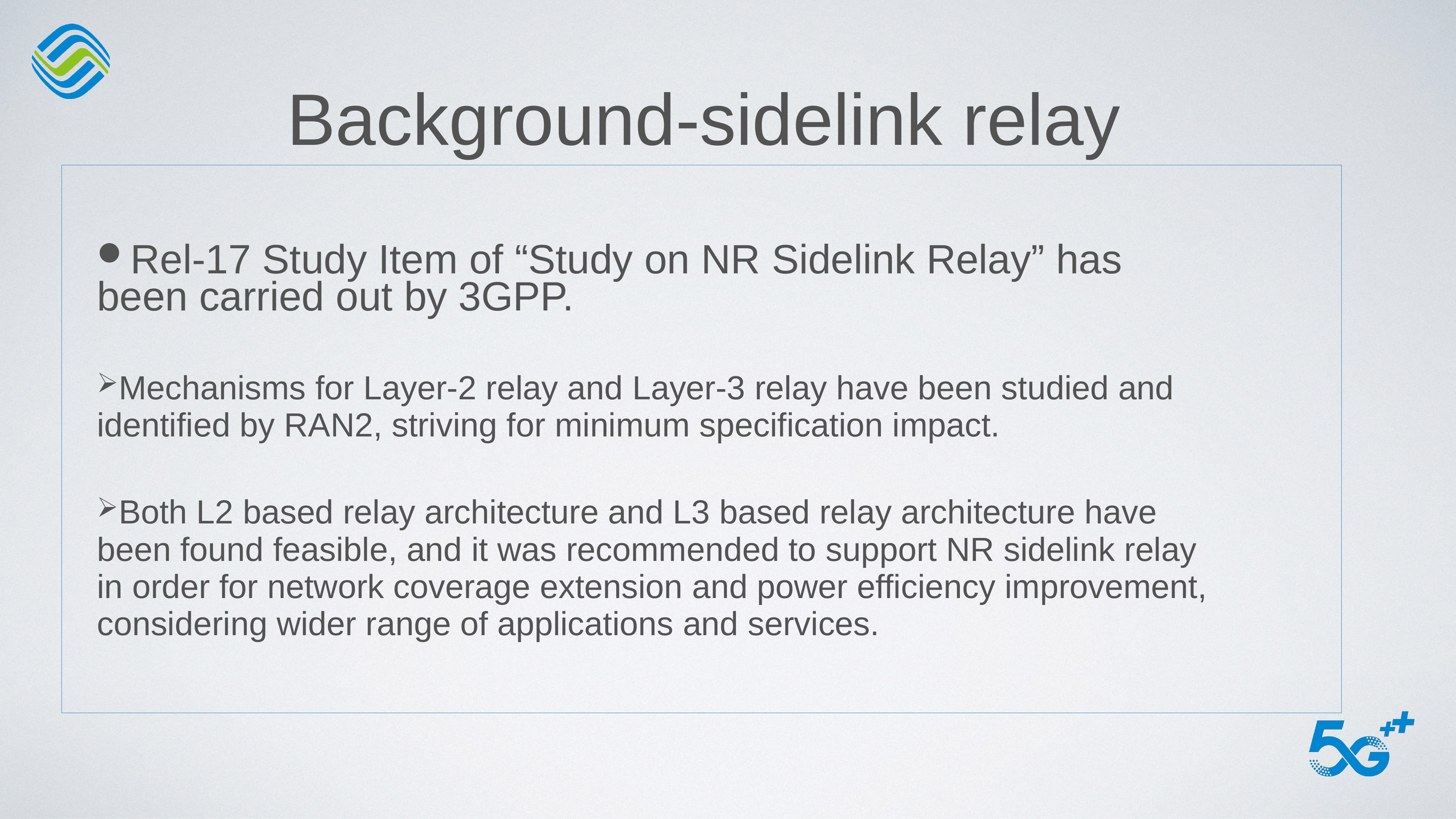

# Background-sidelink relay

Rel-17 Study Item of “Study on NR Sidelink Relay” has been carried out by 3GPP.
Mechanisms for Layer-2 relay and Layer-3 relay have been studied and identified by RAN2, striving for minimum specification impact.
Both L2 based relay architecture and L3 based relay architecture have been found feasible, and it was recommended to support NR sidelink relay in order for network coverage extension and power efficiency improvement, considering wider range of applications and services.